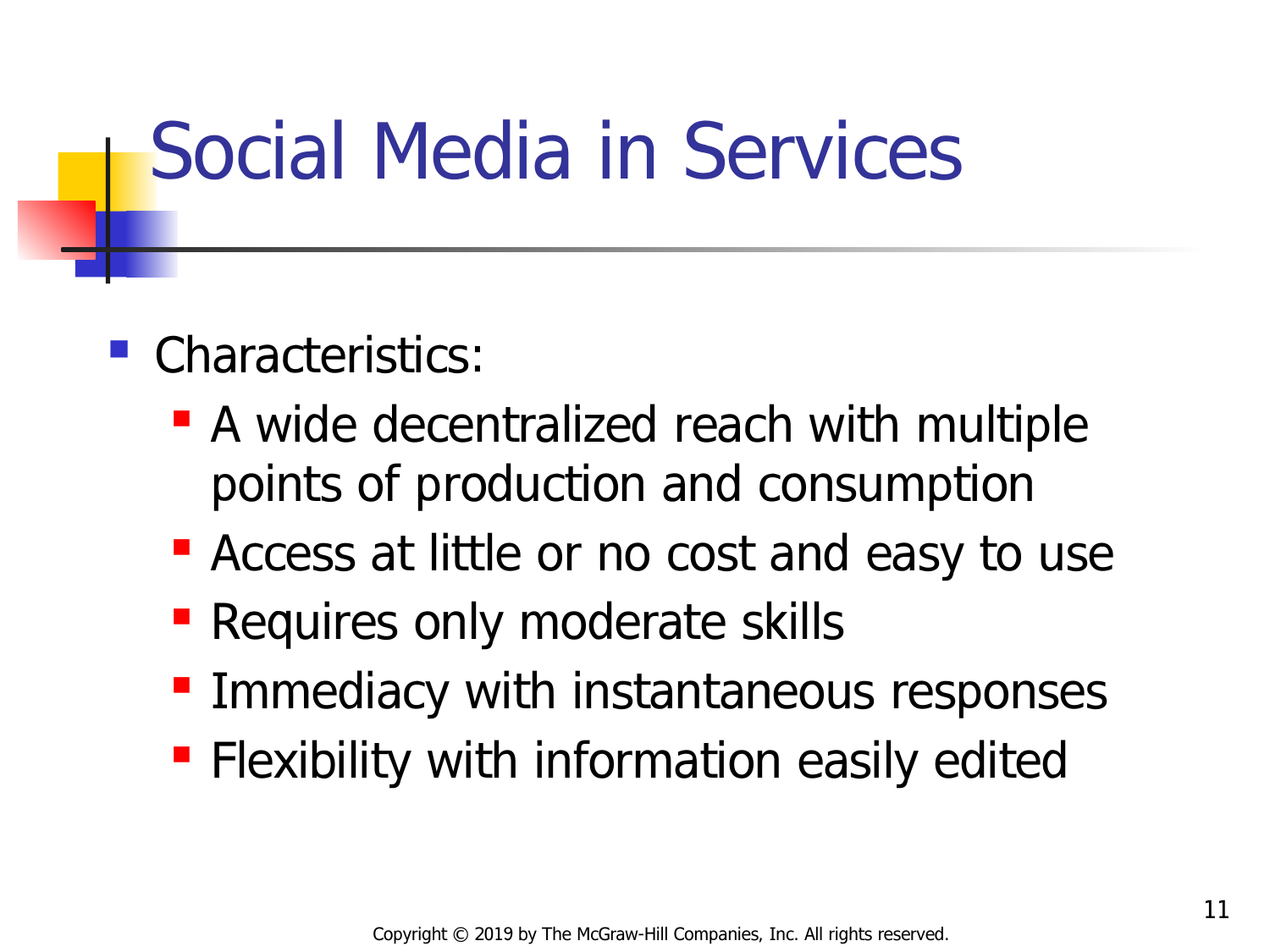

# Social Media in Services
Characteristics:
A wide decentralized reach with multiple points of production and consumption
Access at little or no cost and easy to use
Requires only moderate skills
Immediacy with instantaneous responses
Flexibility with information easily edited

11
Copyright © 2019 by The McGraw-Hill Companies, Inc. All rights reserved.